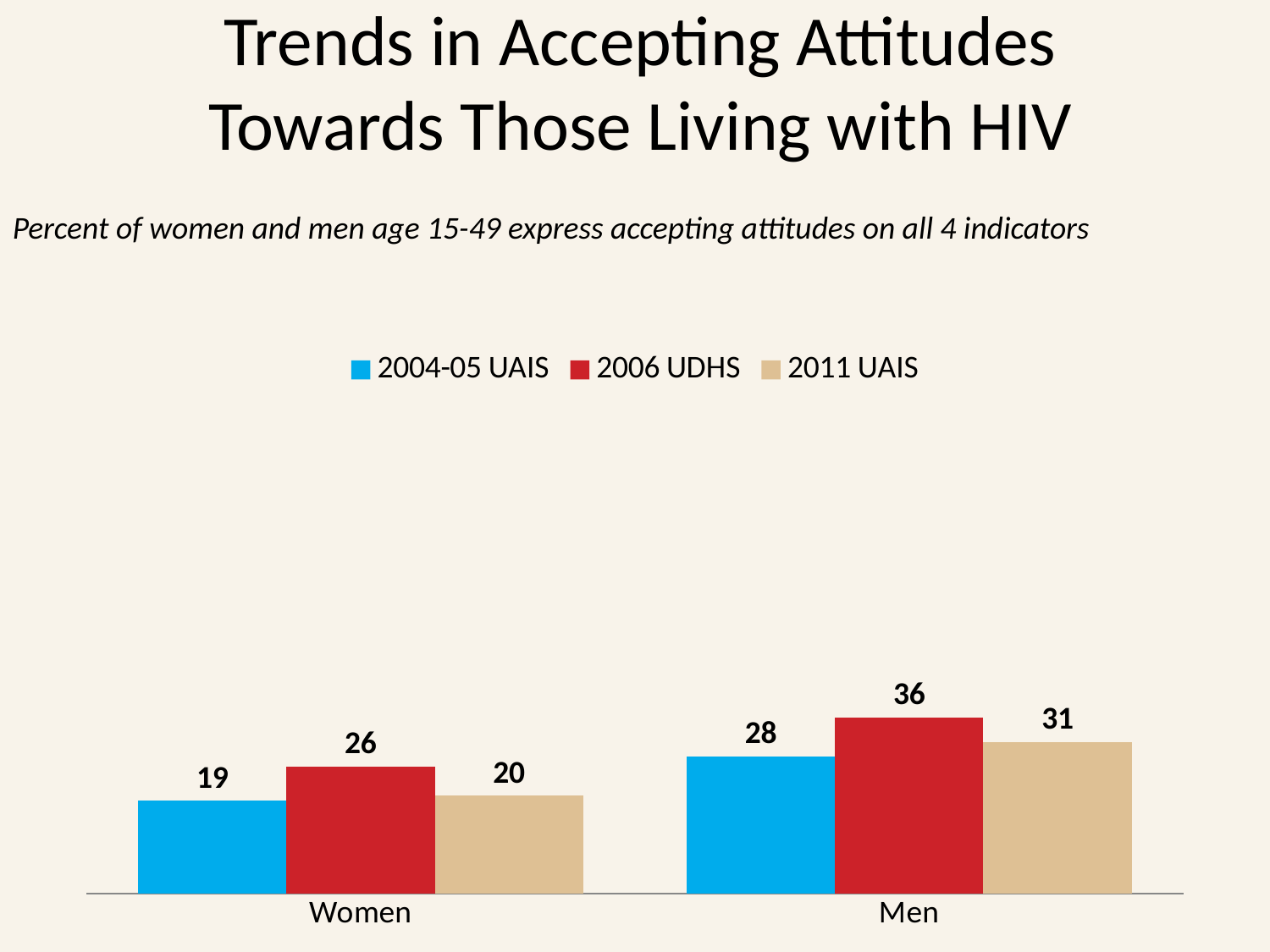

Trends in Accepting Attitudes Towards Those Living with HIV
Percent of women and men age 15-49 express accepting attitudes on all 4 indicators

### Chart

| Category | 2004-05 UAIS | 2006 UDHS | 2011 UAIS |
|---|---|---|---|
| Women | 19.0 | 26.0 | 20.0 |
| Men | 28.0 | 36.0 | 31.0 |